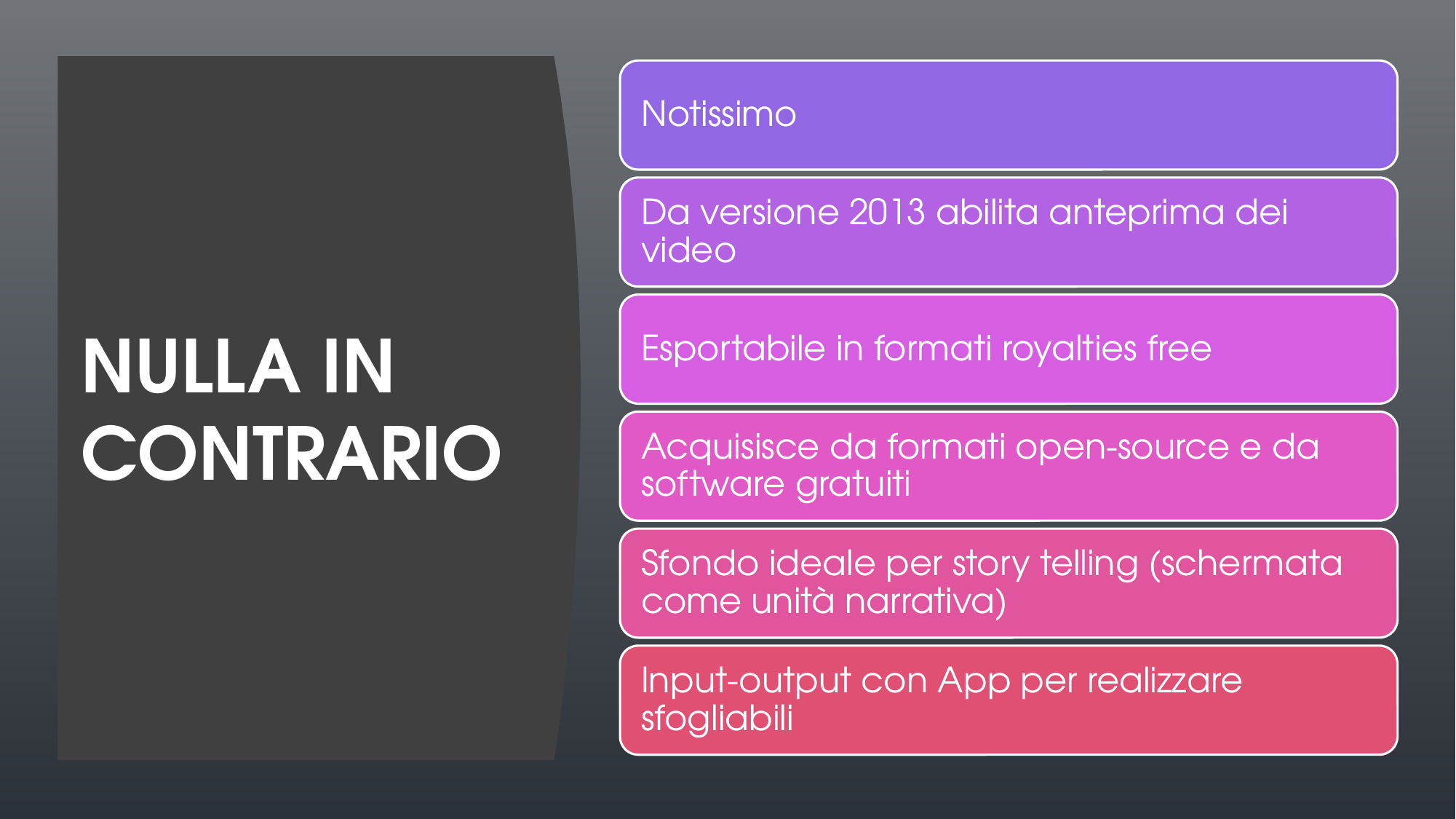

Notissimo
Da versione 2013 abilita anteprima dei video
Esportabile in formati royalties free
Acquisisce da formati open-source e da software gratuiti
Sfondo ideale per story telling (schermata come unità narrativa)
Input-output con App per realizzare sfogliabili

# Nulla in contrario